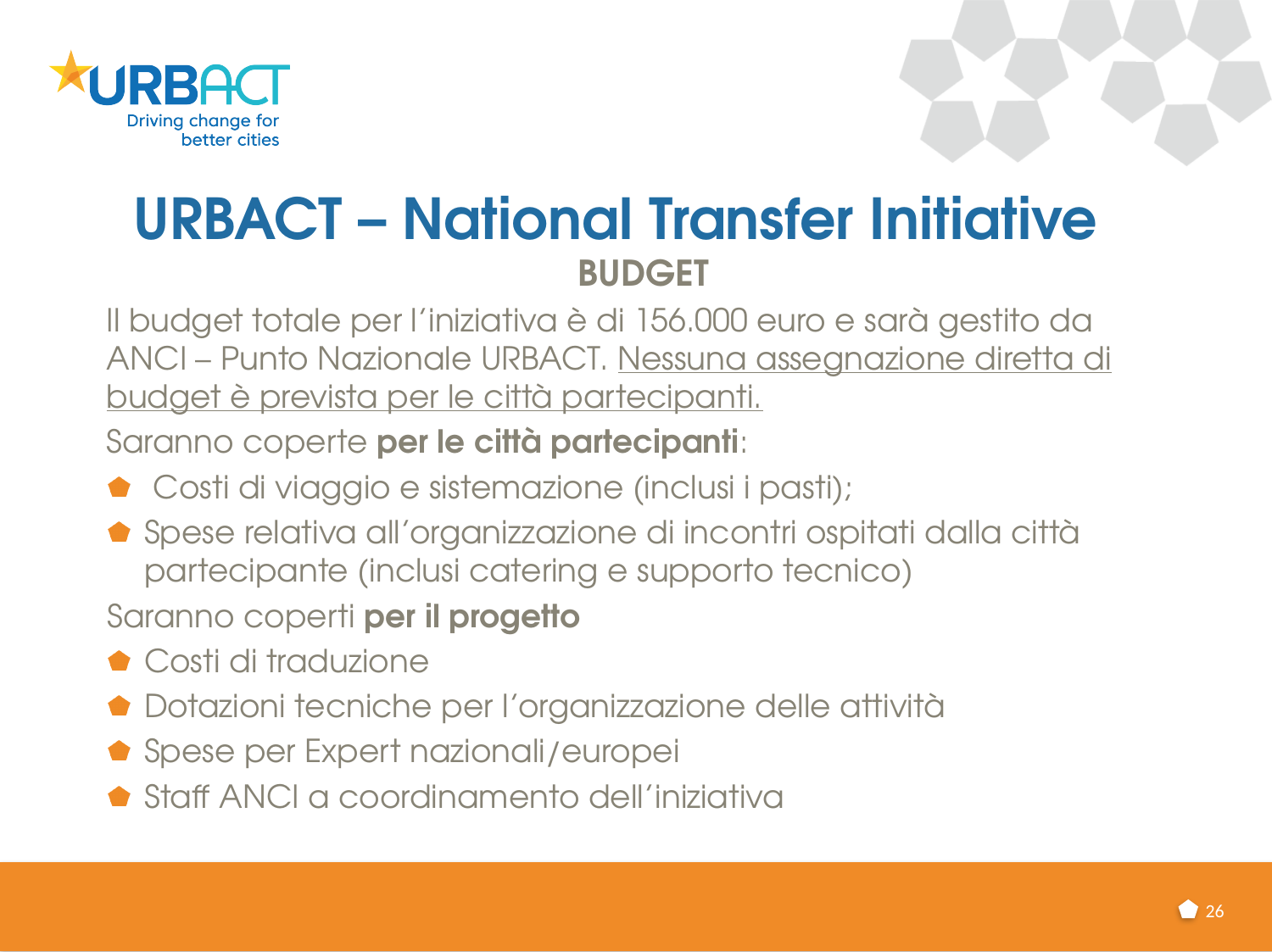

URBACT – National Transfer Initiative
BUDGET
Il budget totale per l’iniziativa è di 156.000 euro e sarà gestito da ANCI – Punto Nazionale URBACT. Nessuna assegnazione diretta di budget è prevista per le città partecipanti.
Saranno coperte per le città partecipanti:
 Costi di viaggio e sistemazione (inclusi i pasti);
Spese relativa all’organizzazione di incontri ospitati dalla città partecipante (inclusi catering e supporto tecnico)
Saranno coperti per il progetto
Costi di traduzione
Dotazioni tecniche per l’organizzazione delle attività
Spese per Expert nazionali/europei
Staff ANCI a coordinamento dell’iniziativa
26